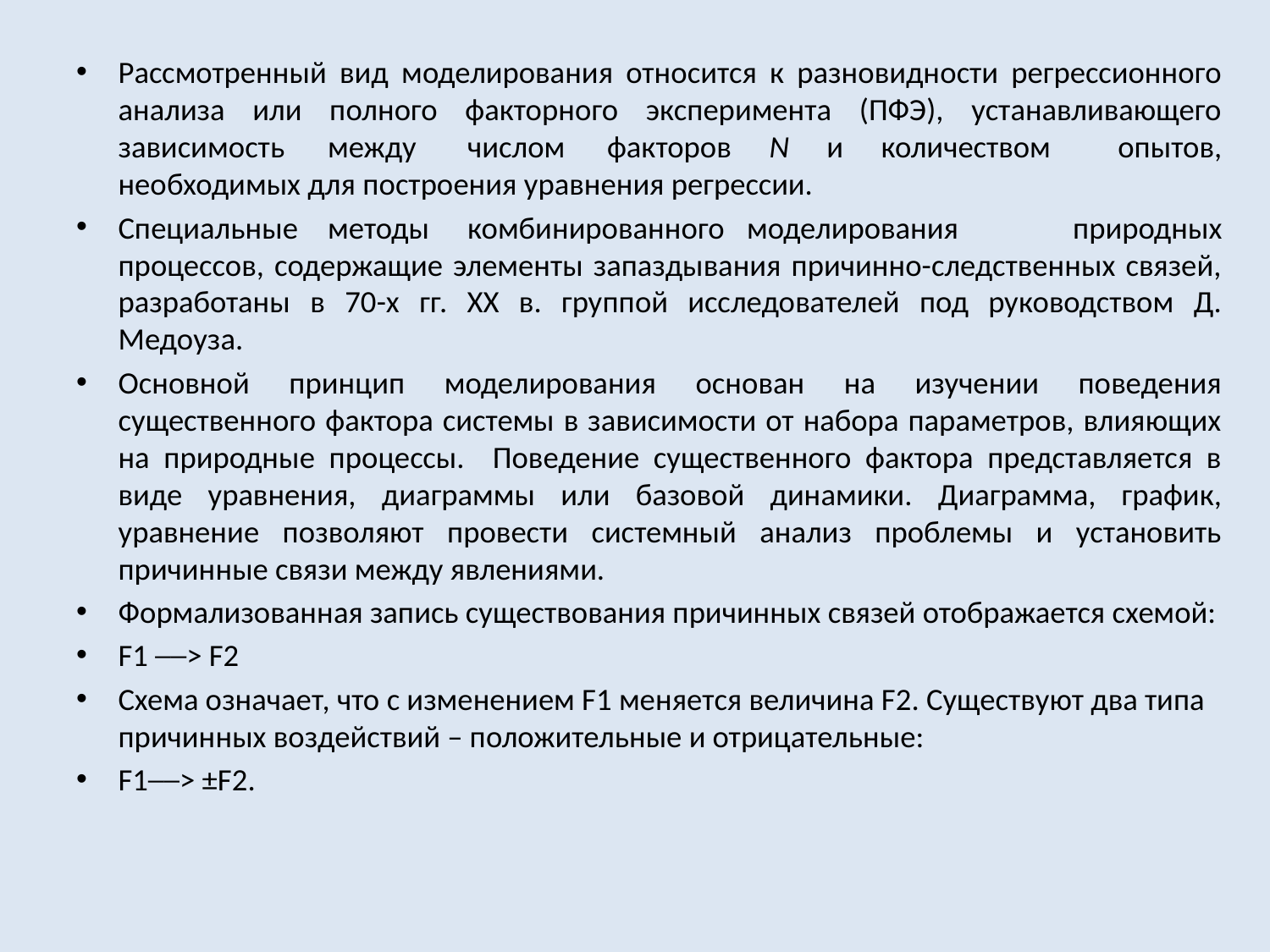

Рассмотренный вид моделирования относится к разновидности регрессионного анализа или полного факторного эксперимента (ПФЭ), устанавливающего зависимость	между	числом	факторов N и количеством	опытов, необходимых для построения уравнения регрессии.
Специальные	методы	комбинированного	моделирования природных процессов, содержащие элементы запаздывания причинно-следственных связей, разработаны в 70-х гг. XX в. группой исследователей под руководством Д. Медоуза.
Основной принцип моделирования основан на изучении поведения существенного фактора системы в зависимости от набора параметров, влияющих на природные процессы.  Поведение существенного фактора представляется в виде уравнения, диаграммы или базовой динамики. Диаграмма, график, уравнение позволяют провести системный анализ проблемы и установить причинные связи между явлениями.
Формализованная запись существования причинных связей отображается схемой:
F1 ──> F2
Схема означает, что с изменением F1 меняется величина F2. Существуют два типа причинных воздействий – положительные и отрицательные:
F1──> ±F2.